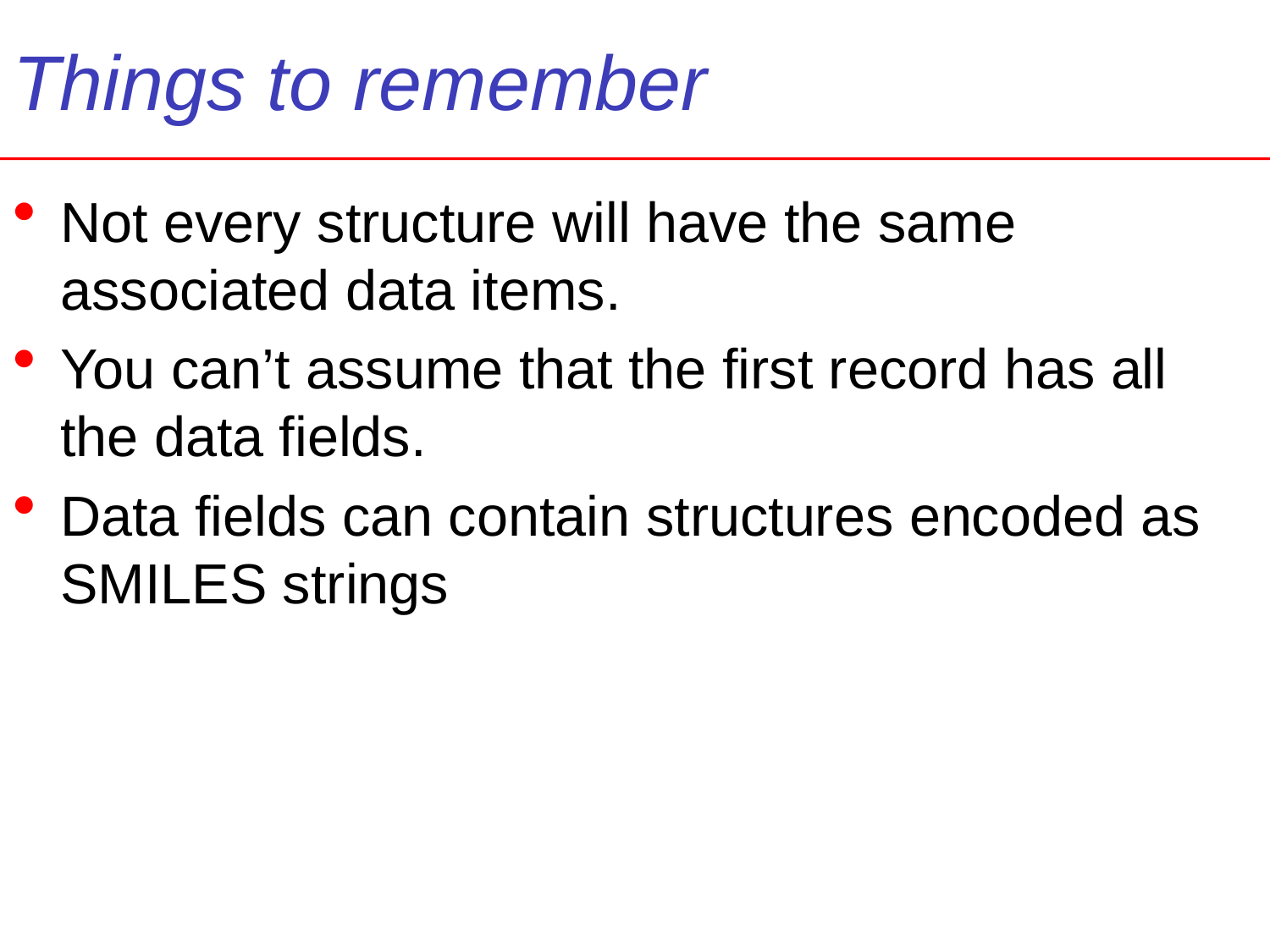

# Things to remember
Not every structure will have the same associated data items.
You can’t assume that the first record has all the data fields.
Data fields can contain structures encoded as SMILES strings